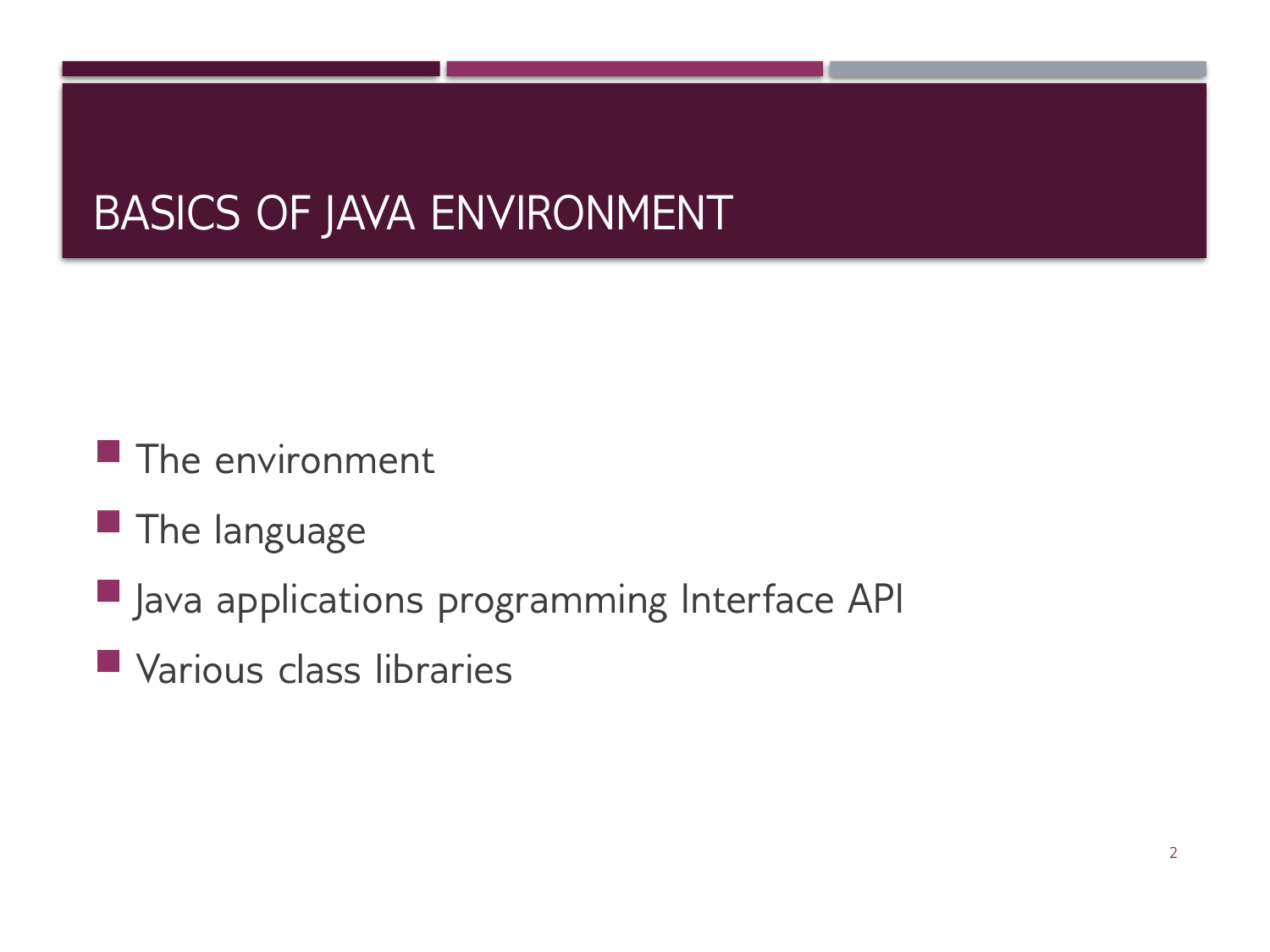

# Basics of Java Environment
The environment
The language
Java applications programming Interface API
Various class libraries
2